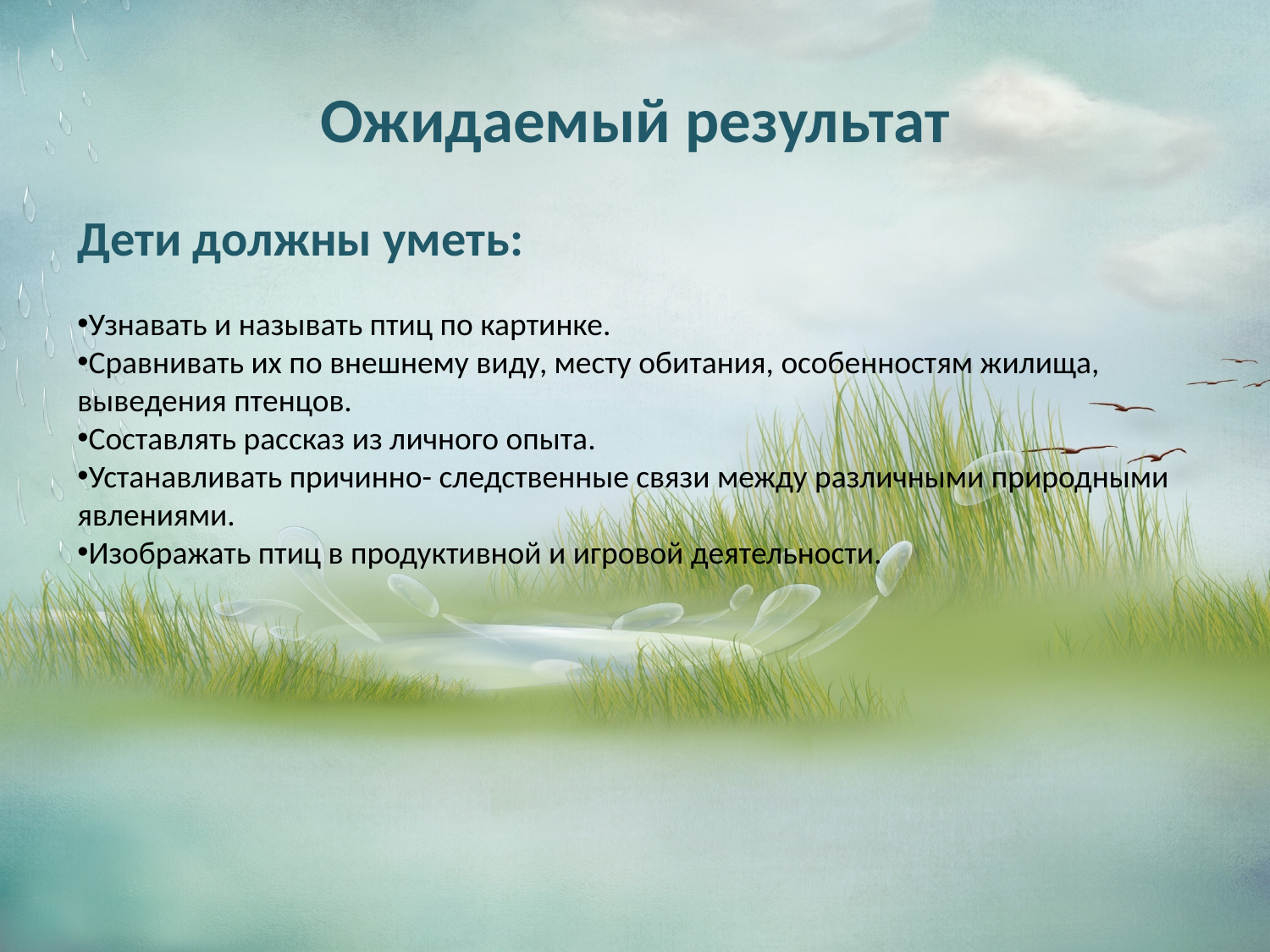

# Ожидаемый результат
Дети должны уметь:

Узнавать и называть птиц по картинке.
Сравнивать их по внешнему виду, месту обитания, особенностям жилища, выведения птенцов.
Составлять рассказ из личного опыта.
Устанавливать причинно- следственные связи между различными природными явлениями.
Изображать птиц в продуктивной и игровой деятельности.